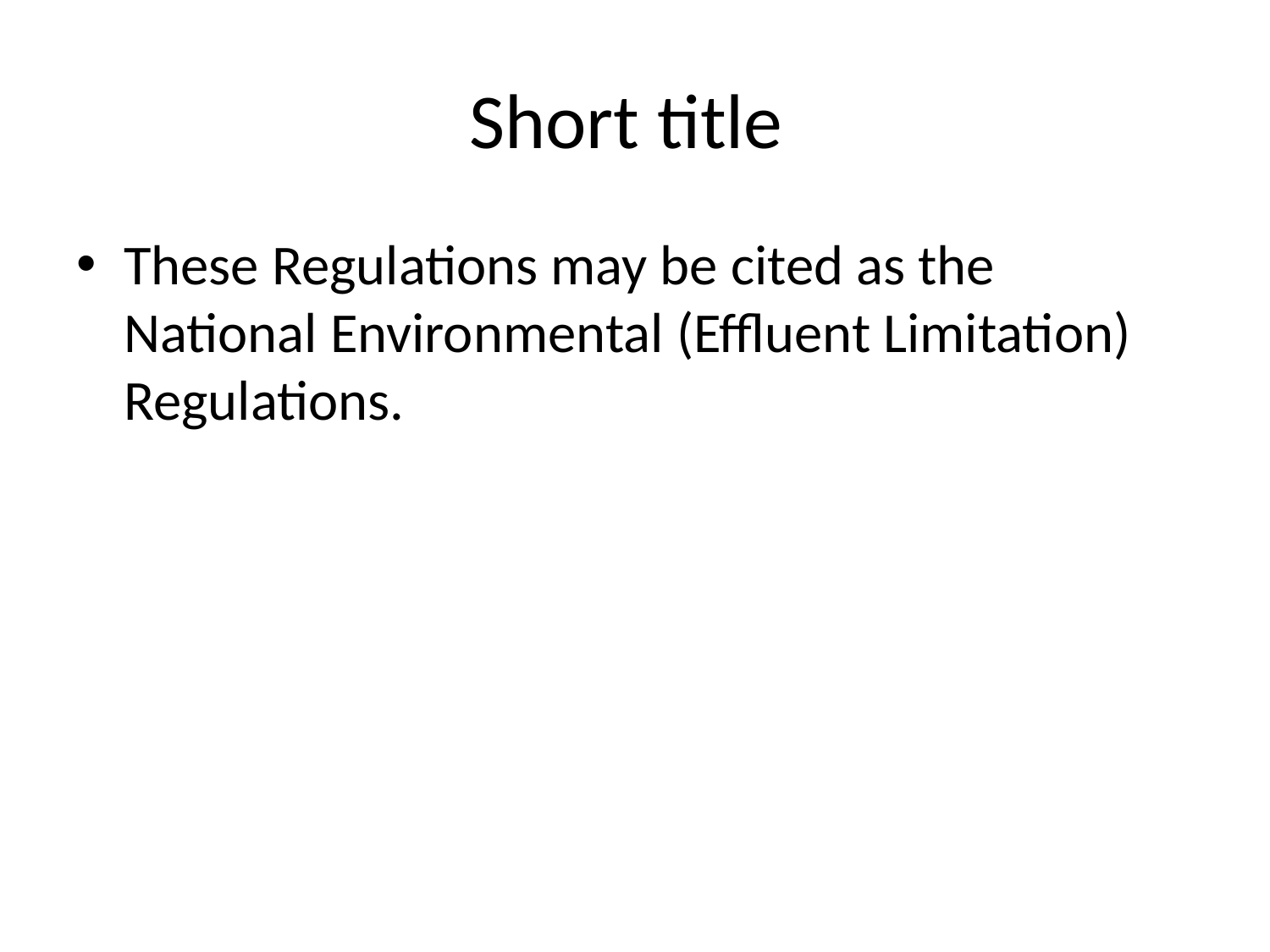

# Short title
These Regulations may be cited as the National Environmental (Effluent Limitation) Regulations.